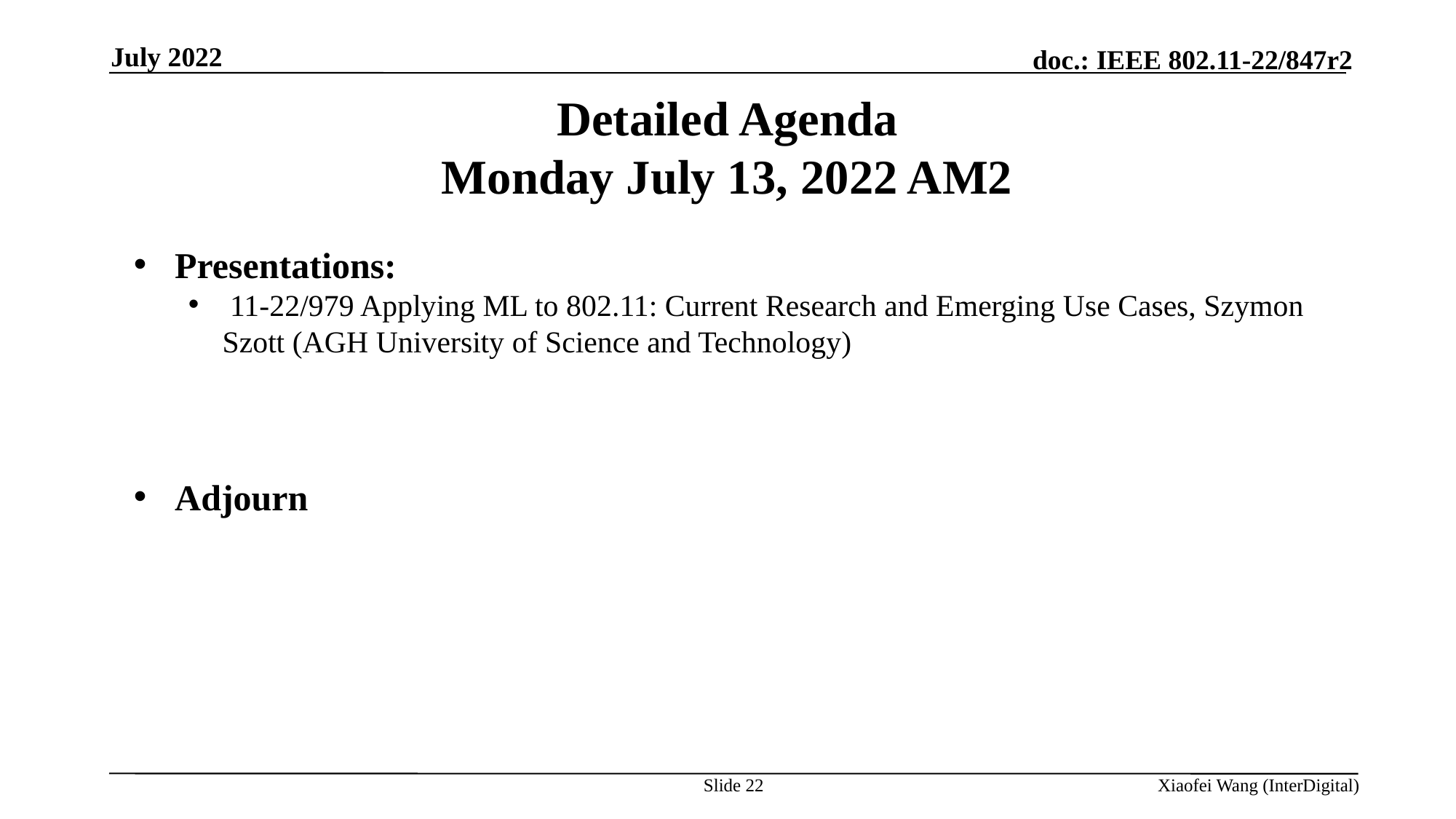

July 2022
# Detailed Agenda Monday July 13, 2022 AM2
Presentations:
 11-22/979 Applying ML to 802.11: Current Research and Emerging Use Cases, Szymon Szott (AGH University of Science and Technology)

Adjourn
Slide 22
Xiaofei Wang (InterDigital)